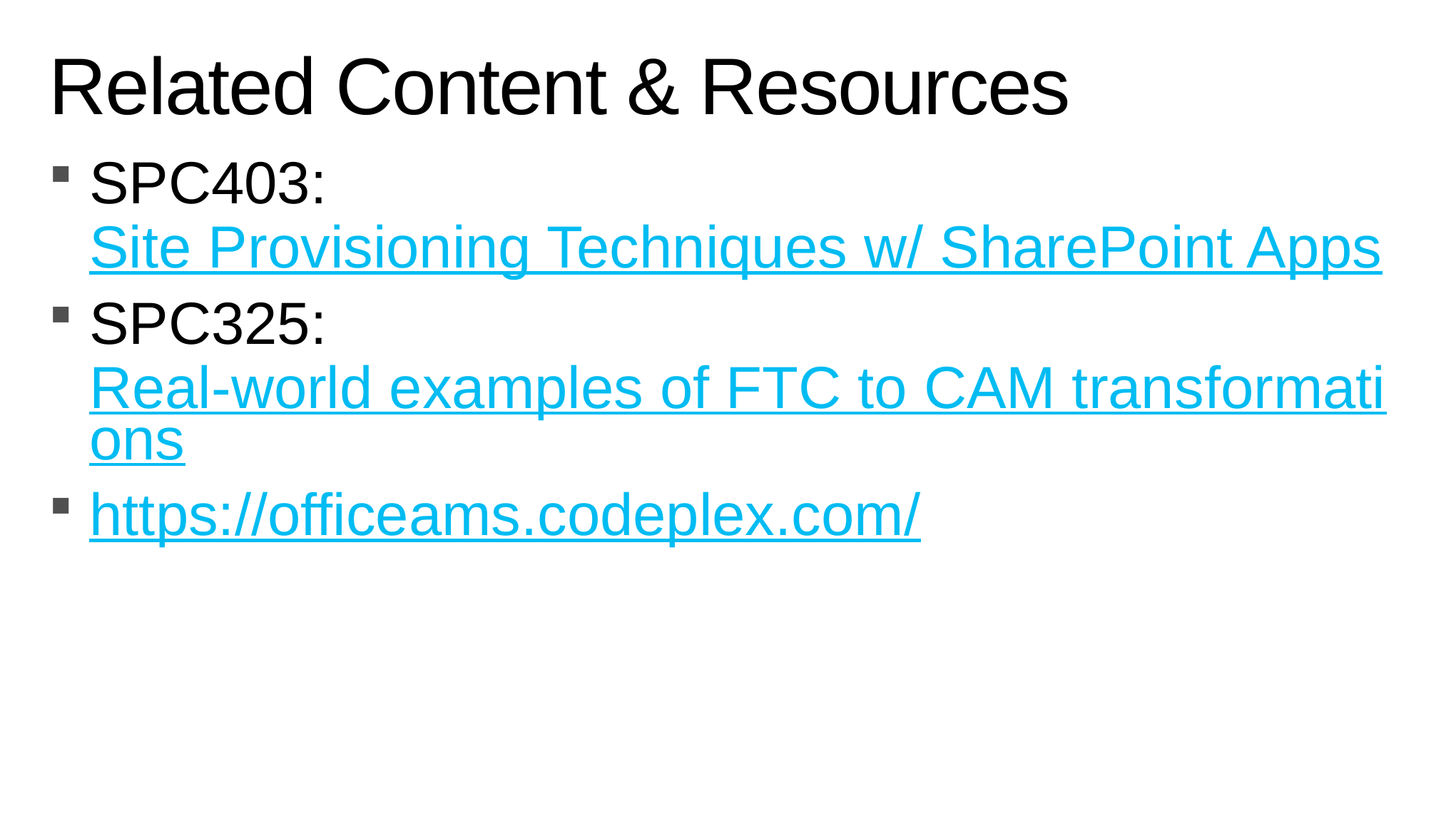

# Related Content & Resources
SPC403: Site Provisioning Techniques w/ SharePoint Apps
SPC325: Real-world examples of FTC to CAM transformations
https://officeams.codeplex.com/